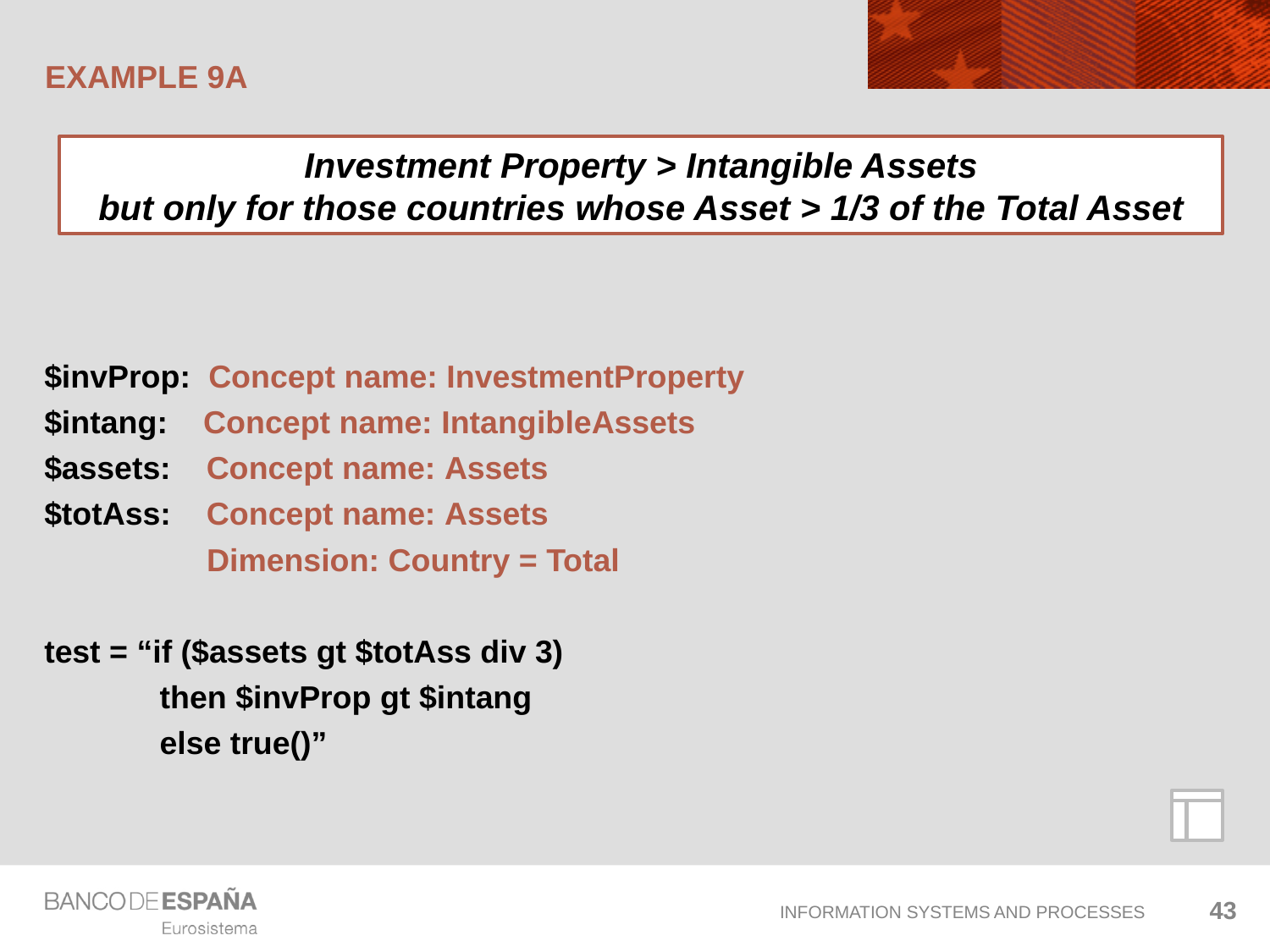

# EXAMPLE 9A
Investment Property > Intangible Assets
but only for those countries whose Asset > 1/3 of the Total Asset

$invProp:  Concept name: InvestmentProperty
$intang:    Concept name: IntangibleAssets
$assets:    Concept name: Assets
$totAss:    Concept name: Assets
	    Dimension: Country = Total

test = “if ($assets gt $totAss div 3)
             then $invProp gt $intang
             else true()”

43